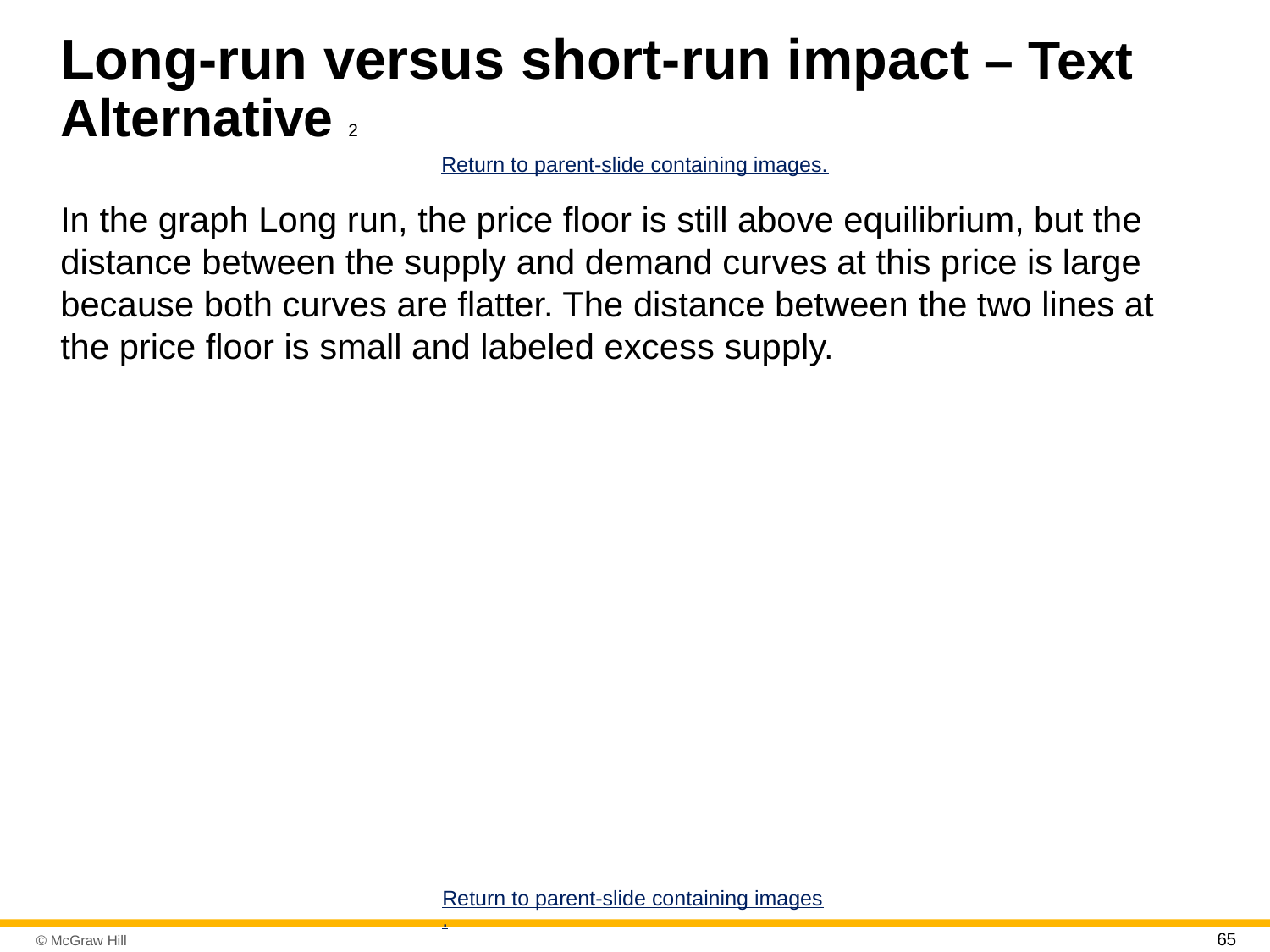

# Long-run versus short-run impact – Text Alternative 2
Return to parent-slide containing images.
In the graph Long run, the price floor is still above equilibrium, but the distance between the supply and demand curves at this price is large because both curves are flatter. The distance between the two lines at the price floor is small and labeled excess supply.
Return to parent-slide containing images.